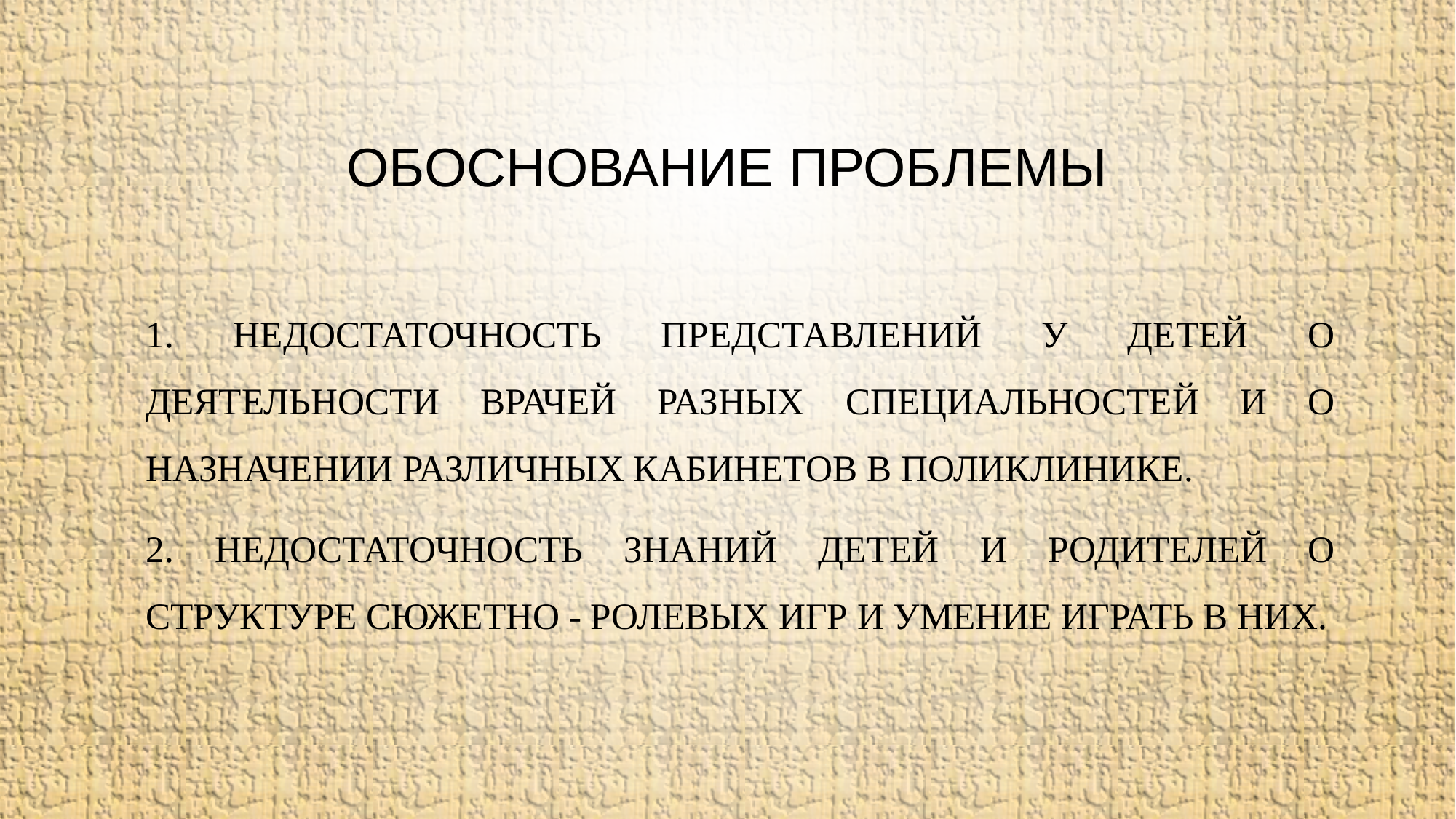

# Обоснование проблемы
1. Недостаточность представлений у детей о деятельности врачей разных специальностей и о назначении различных кабинетов в поликлинике.
2. Недостаточность знаний детей и родителей о структуре сюжетно - ролевых игр и умение играть в них.